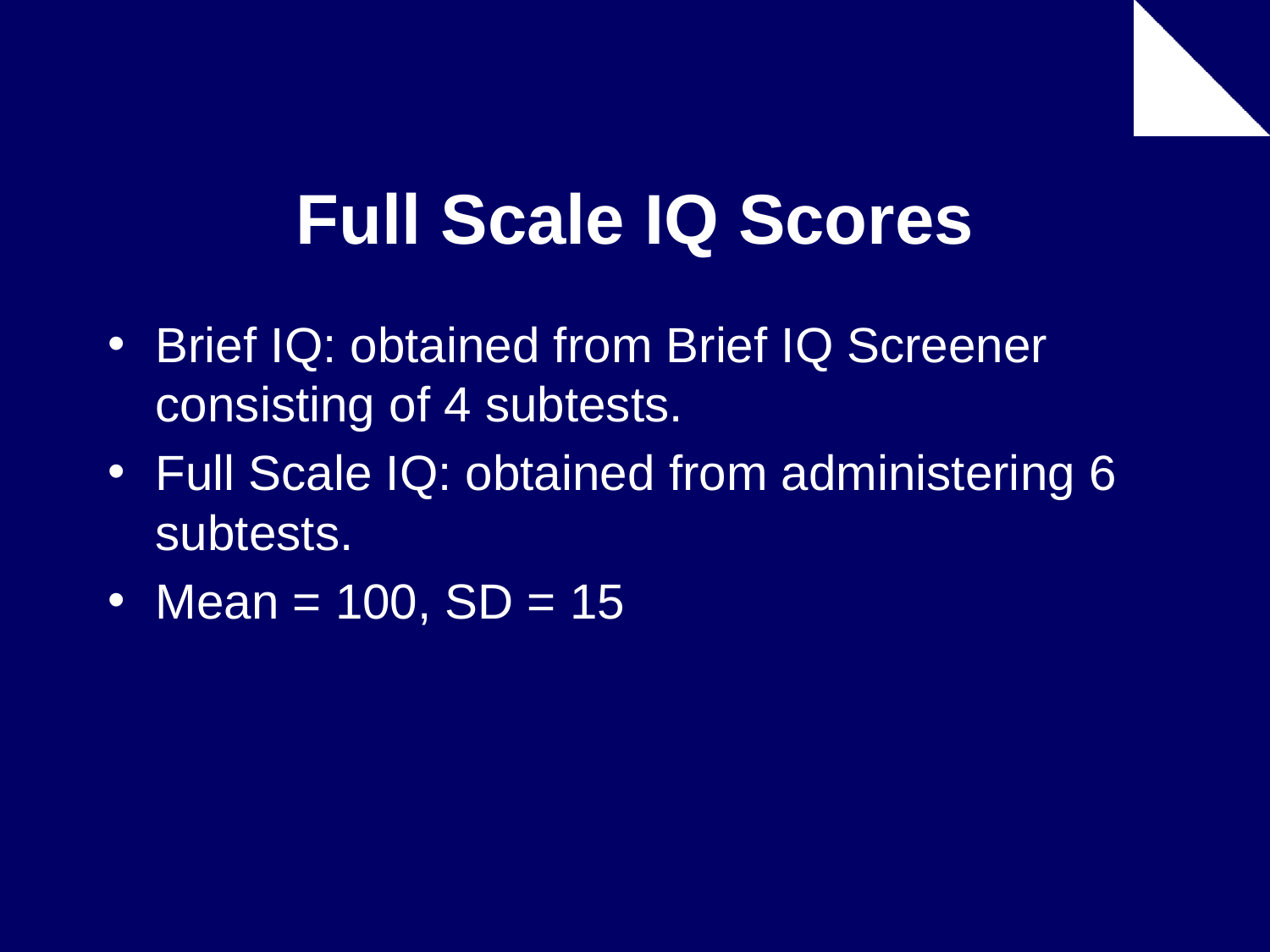

# Full Scale IQ Scores
Brief IQ: obtained from Brief IQ Screener consisting of 4 subtests.
Full Scale IQ: obtained from administering 6 subtests.
Mean = 100, SD = 15